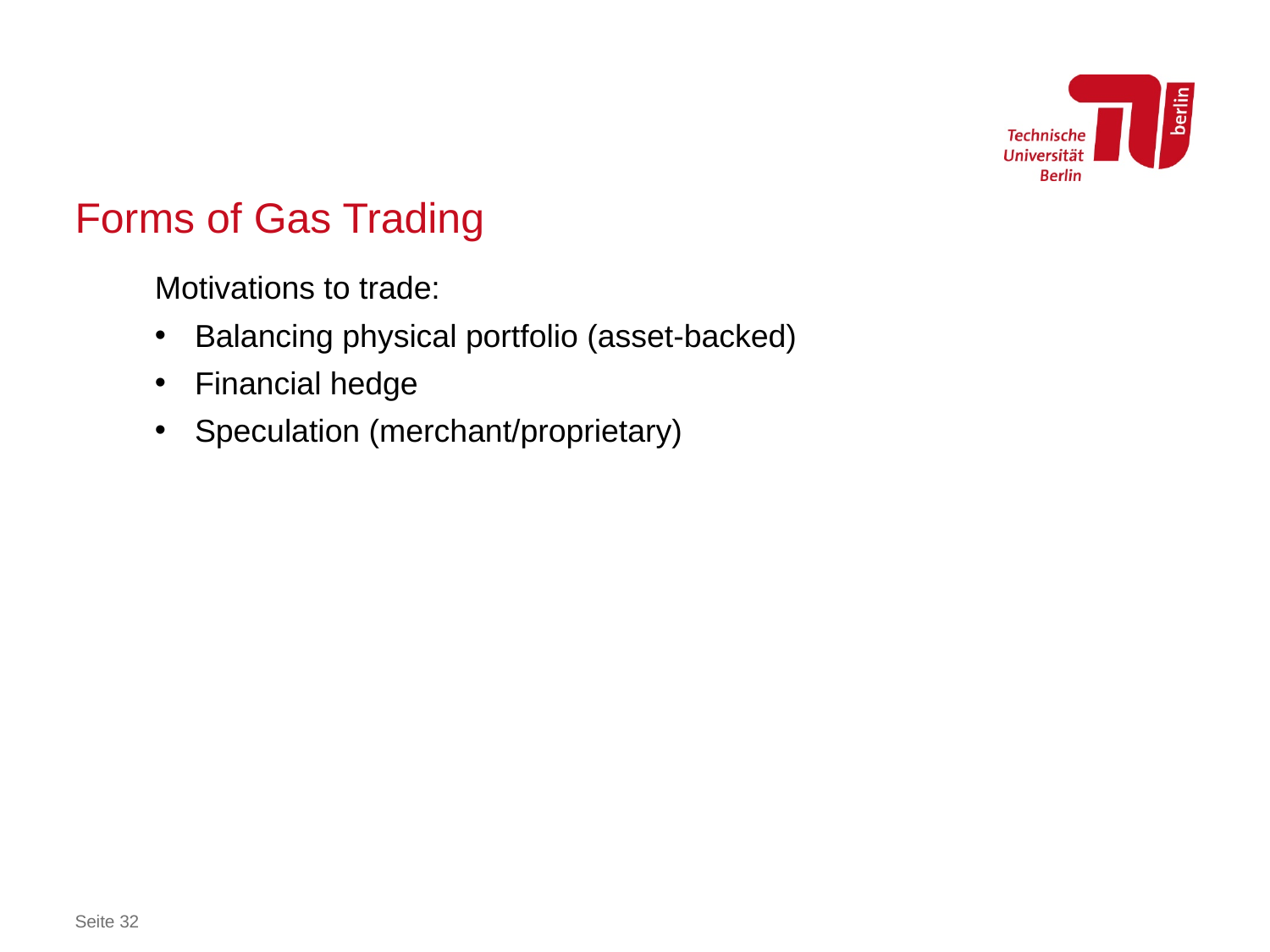

# Forms of Gas Trading
Motivations to trade:
Balancing physical portfolio (asset-backed)
Financial hedge
Speculation (merchant/proprietary)

Seite 32